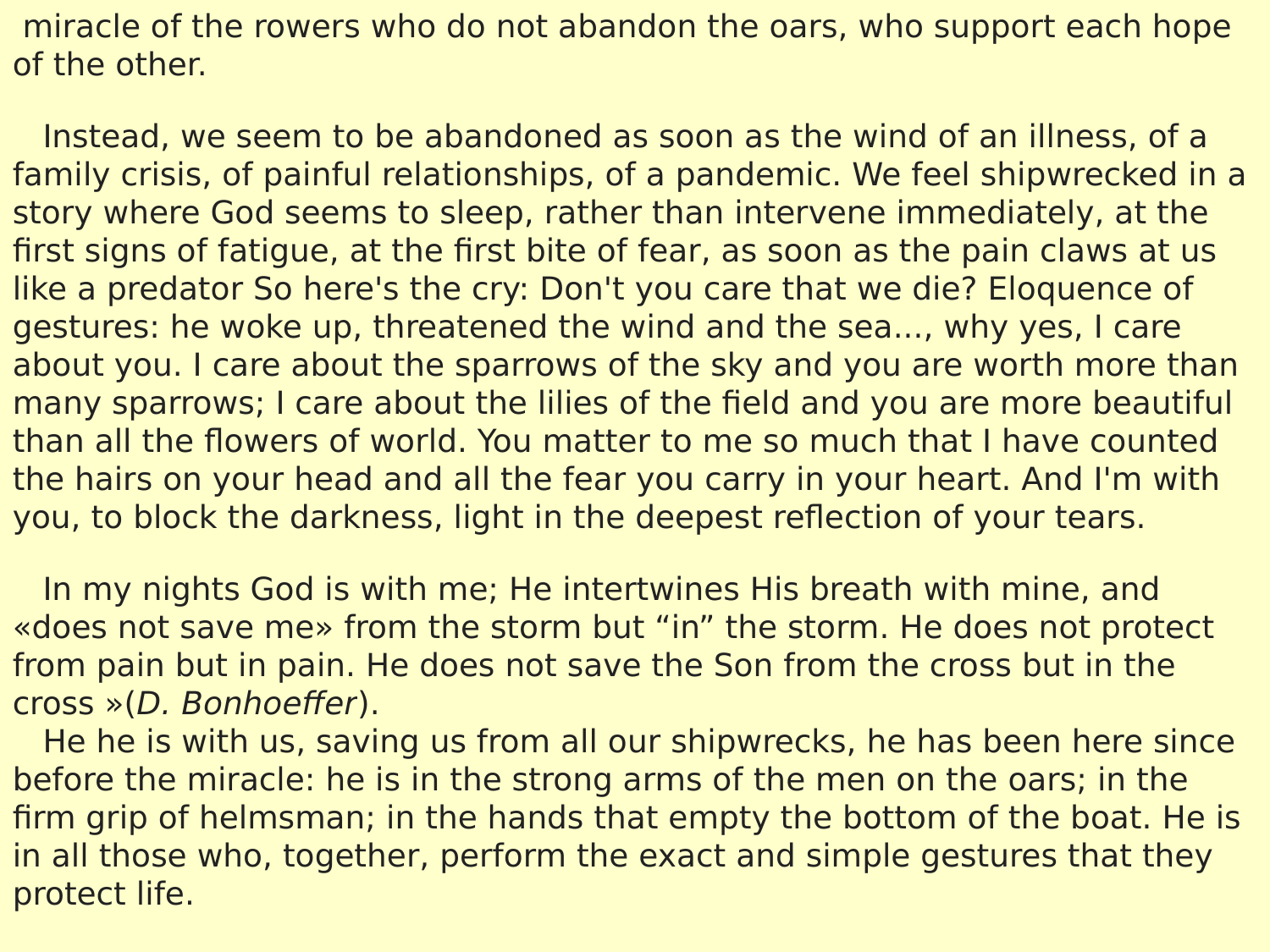

miracle of the rowers who do not abandon the oars, who support each hope of the other.

   Instead, we seem to be abandoned as soon as the wind of an illness, of a family crisis, of painful relationships, of a pandemic. We feel shipwrecked in a story where God seems to sleep, rather than intervene immediately, at the first signs of fatigue, at the first bite of fear, as soon as the pain claws at us like a predator So here's the cry: Don't you care that we die? Eloquence of gestures: he woke up, threatened the wind and the sea..., why yes, I care about you. I care about the sparrows of the sky and you are worth more than many sparrows; I care about the lilies of the field and you are more beautiful than all the flowers of world. You matter to me so much that I have counted the hairs on your head and all the fear you carry in your heart. And I'm with you, to block the darkness, light in the deepest reflection of your tears.

   In my nights God is with me; He intertwines His breath with mine, and «does not save me» from the storm but “in” the storm. He does not protect from pain but in pain. He does not save the Son from the cross but in the cross »(D. Bonhoeffer).
   He he is with us, saving us from all our shipwrecks, he has been here since before the miracle: he is in the strong arms of the men on the oars; in the firm grip of helmsman; in the hands that empty the bottom of the boat. He is in all those who, together, perform the exact and simple gestures that they protect life.